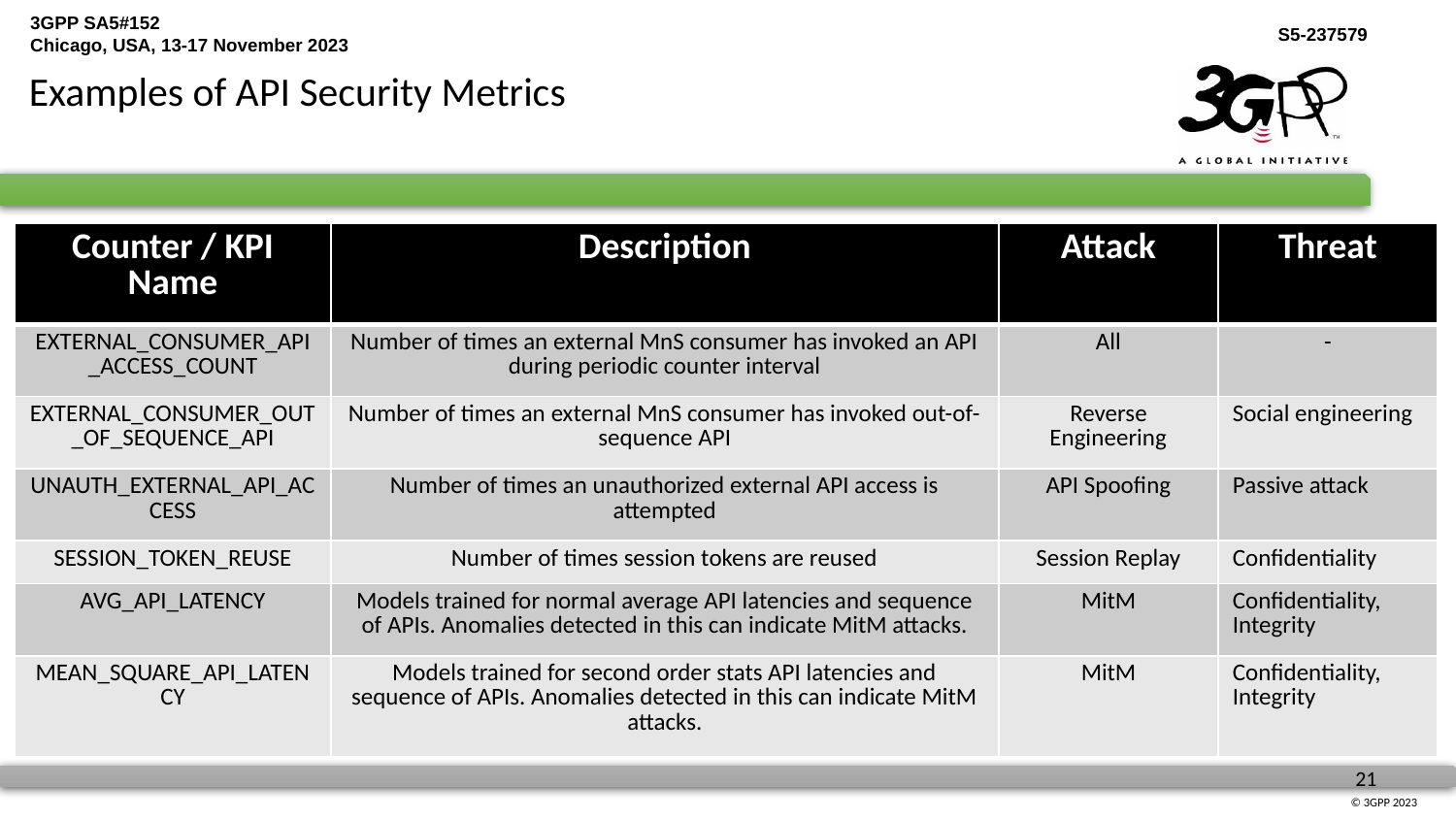

Examples of API Security Metrics
| Counter / KPI Name | Description | Attack | Threat |
| --- | --- | --- | --- |
| EXTERNAL\_CONSUMER\_API\_ACCESS\_COUNT | Number of times an external MnS consumer has invoked an API during periodic counter interval | All | - |
| EXTERNAL\_CONSUMER\_OUT\_OF\_SEQUENCE\_API | Number of times an external MnS consumer has invoked out-of-sequence API | Reverse Engineering | Social engineering |
| UNAUTH\_EXTERNAL\_API\_ACCESS | Number of times an unauthorized external API access is attempted | API Spoofing | Passive attack |
| SESSION\_TOKEN\_REUSE | Number of times session tokens are reused | Session Replay | Confidentiality |
| AVG\_API\_LATENCY | Models trained for normal average API latencies and sequence of APIs. Anomalies detected in this can indicate MitM attacks. | MitM | Confidentiality, Integrity |
| MEAN\_SQUARE\_API\_LATENCY | Models trained for second order stats API latencies and sequence of APIs. Anomalies detected in this can indicate MitM attacks. | MitM | Confidentiality, Integrity |